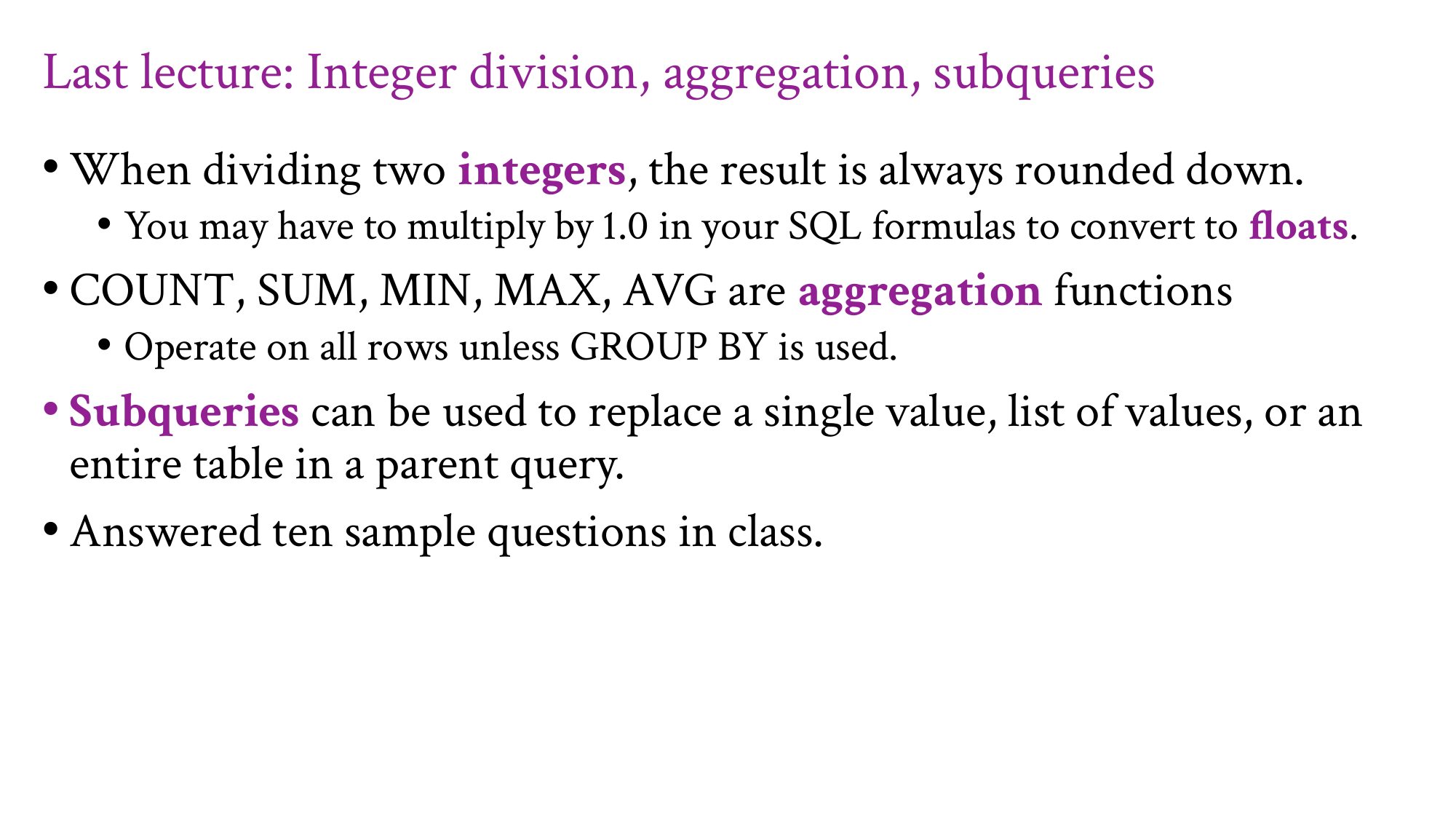

# Last lecture: Integer division, aggregation, subqueries
When dividing two integers, the result is always rounded down.
You may have to multiply by 1.0 in your SQL formulas to convert to floats.
COUNT, SUM, MIN, MAX, AVG are aggregation functions
Operate on all rows unless GROUP BY is used.
Subqueries can be used to replace a single value, list of values, or an entire table in a parent query.
Answered ten sample questions in class.